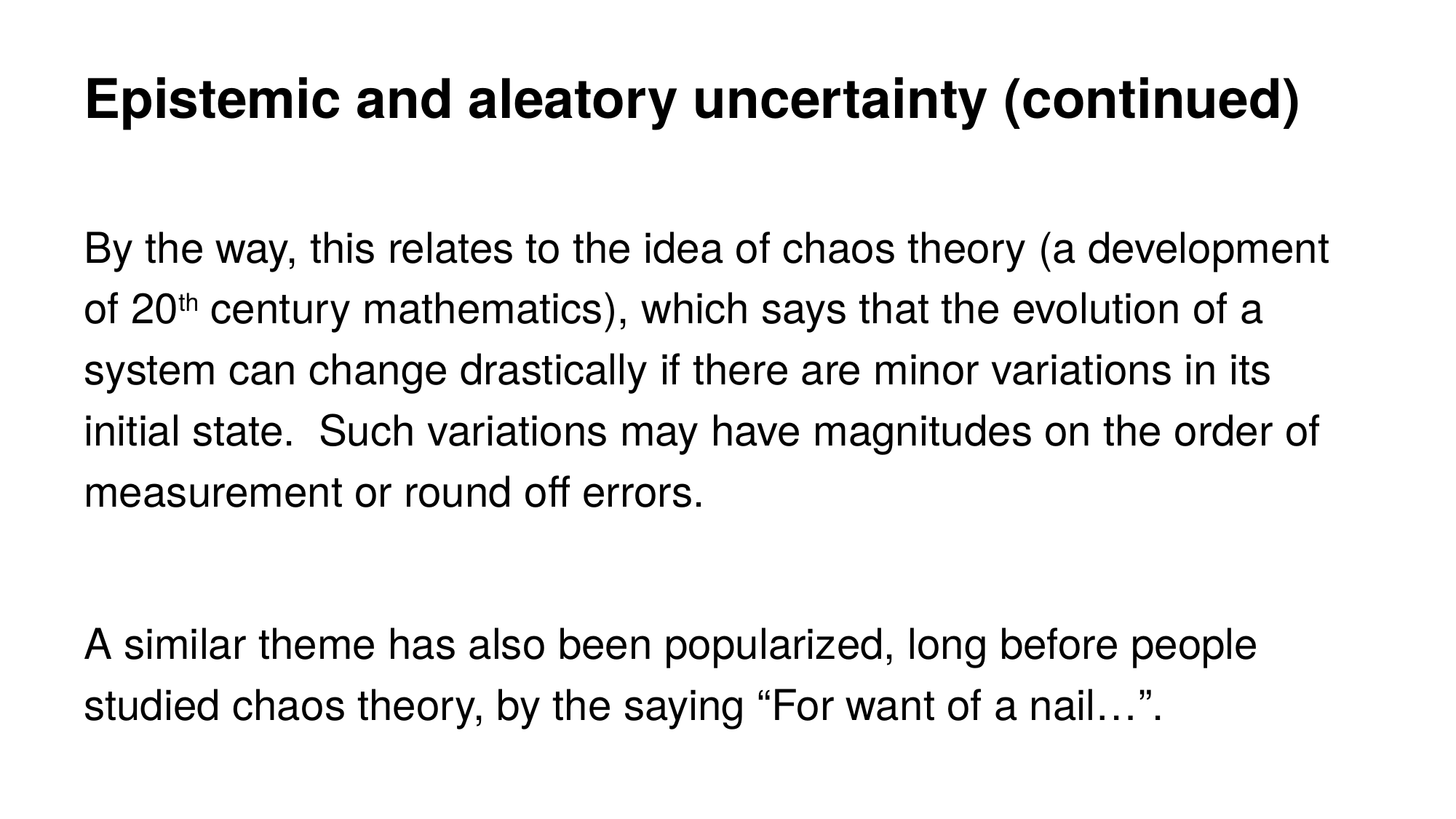

# Epistemic and aleatory uncertainty (continued)
By the way, this relates to the idea of chaos theory (a development of 20th century mathematics), which says that the evolution of a system can change drastically if there are minor variations in its initial state.  Such variations may have magnitudes on the order of measurement or round off errors.

A similar theme has also been popularized, long before people studied chaos theory, by the saying “For want of a nail…”.